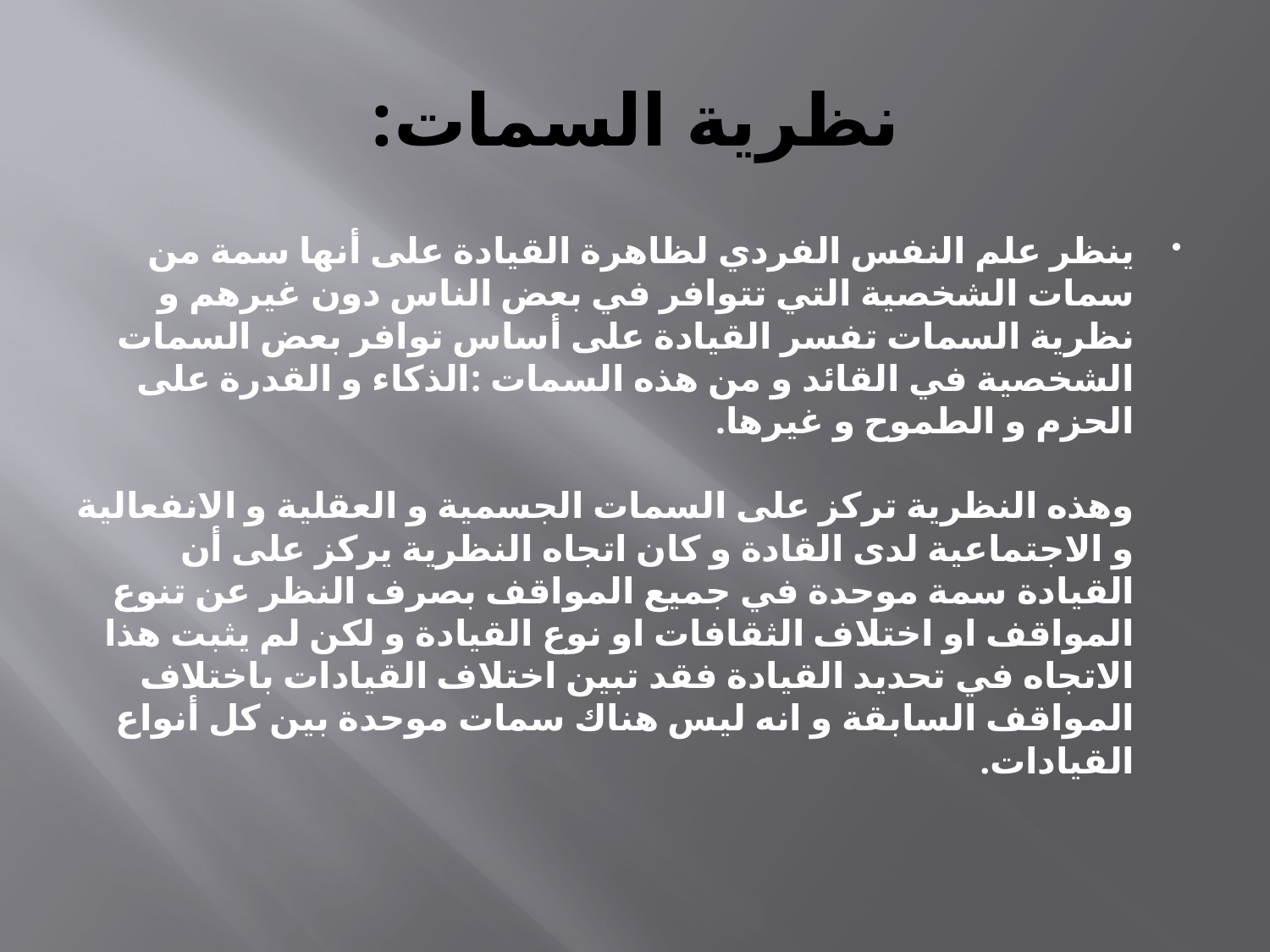

# نظرية السمات:
ينظر علم النفس الفردي لظاهرة القيادة على أنها سمة من سمات الشخصية التي تتوافر في بعض الناس دون غيرهم و نظرية السمات تفسر القيادة على أساس توافر بعض السمات الشخصية في القائد و من هذه السمات :الذكاء و القدرة على الحزم و الطموح و غيرها.
 
وهذه النظرية تركز على السمات الجسمية و العقلية و الانفعالية و الاجتماعية لدى القادة و كان اتجاه النظرية يركز على أن القيادة سمة موحدة في جميع المواقف بصرف النظر عن تنوع المواقف او اختلاف الثقافات او نوع القيادة و لكن لم يثبت هذا الاتجاه في تحديد القيادة فقد تبين اختلاف القيادات باختلاف المواقف السابقة و انه ليس هناك سمات موحدة بين كل أنواع القيادات.